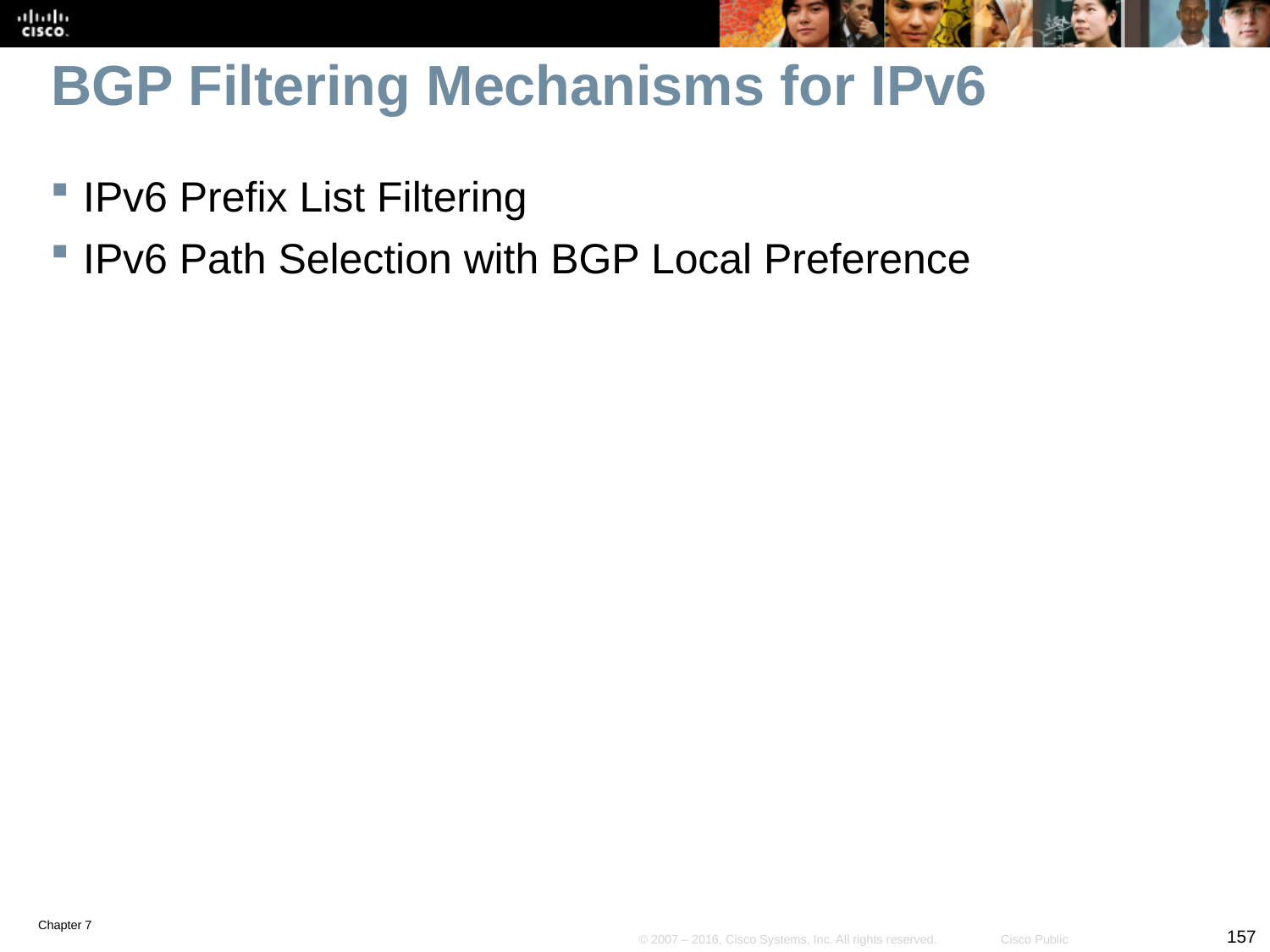

# BGP Filtering Mechanisms for IPv6
IPv6 Prefix List Filtering
IPv6 Path Selection with BGP Local Preference